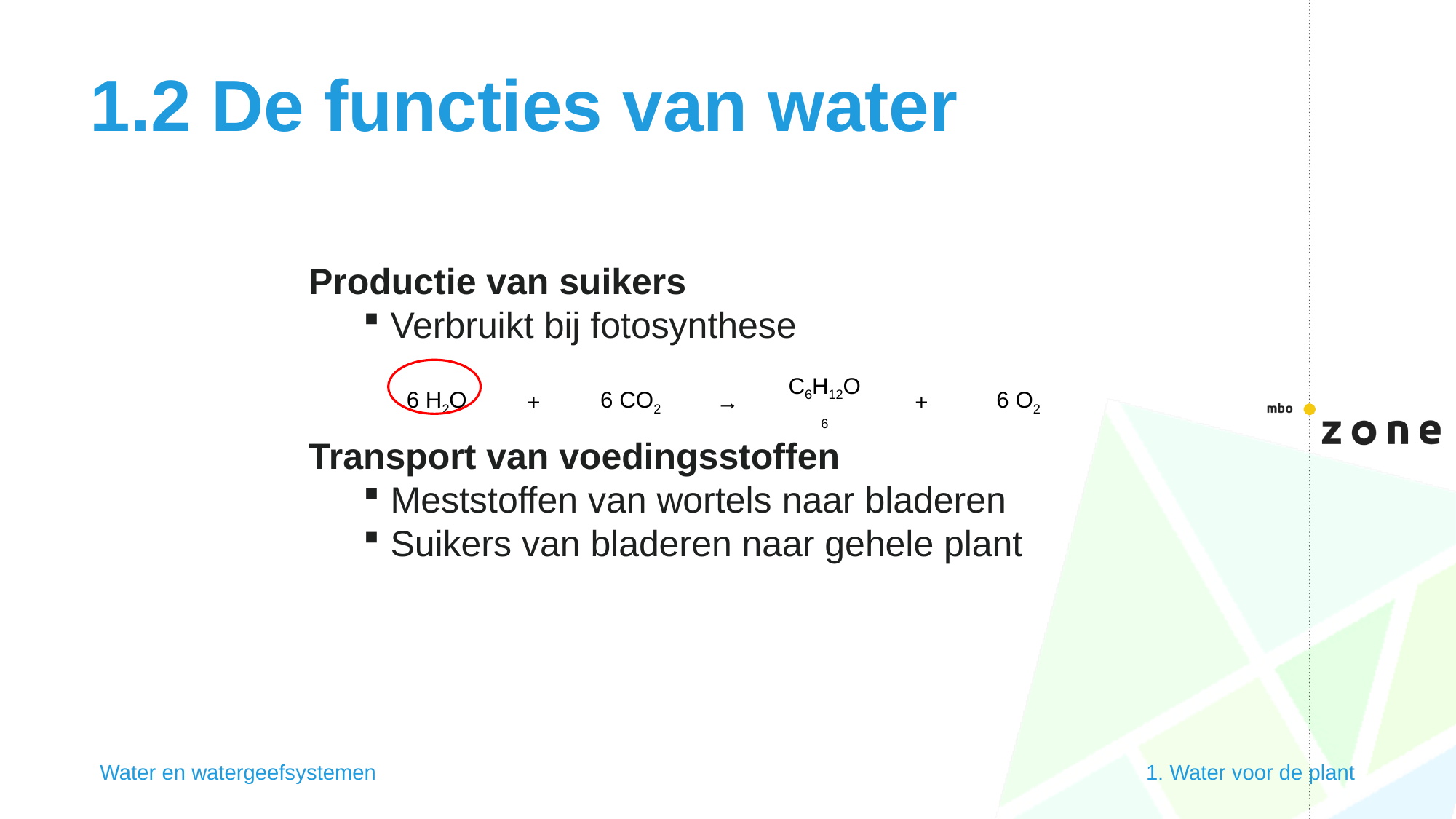

# 1.2 De functies van water
Productie van suikers
Verbruikt bij fotosynthese

Transport van voedingsstoffen
Meststoffen van wortels naar bladeren
Suikers van bladeren naar gehele plant

| 6 H2O | + | 6 CO2 | → | C6H12O6 | + | 6 O2 |
| --- | --- | --- | --- | --- | --- | --- |
Water en watergeefsystemen
1. Water voor de plant